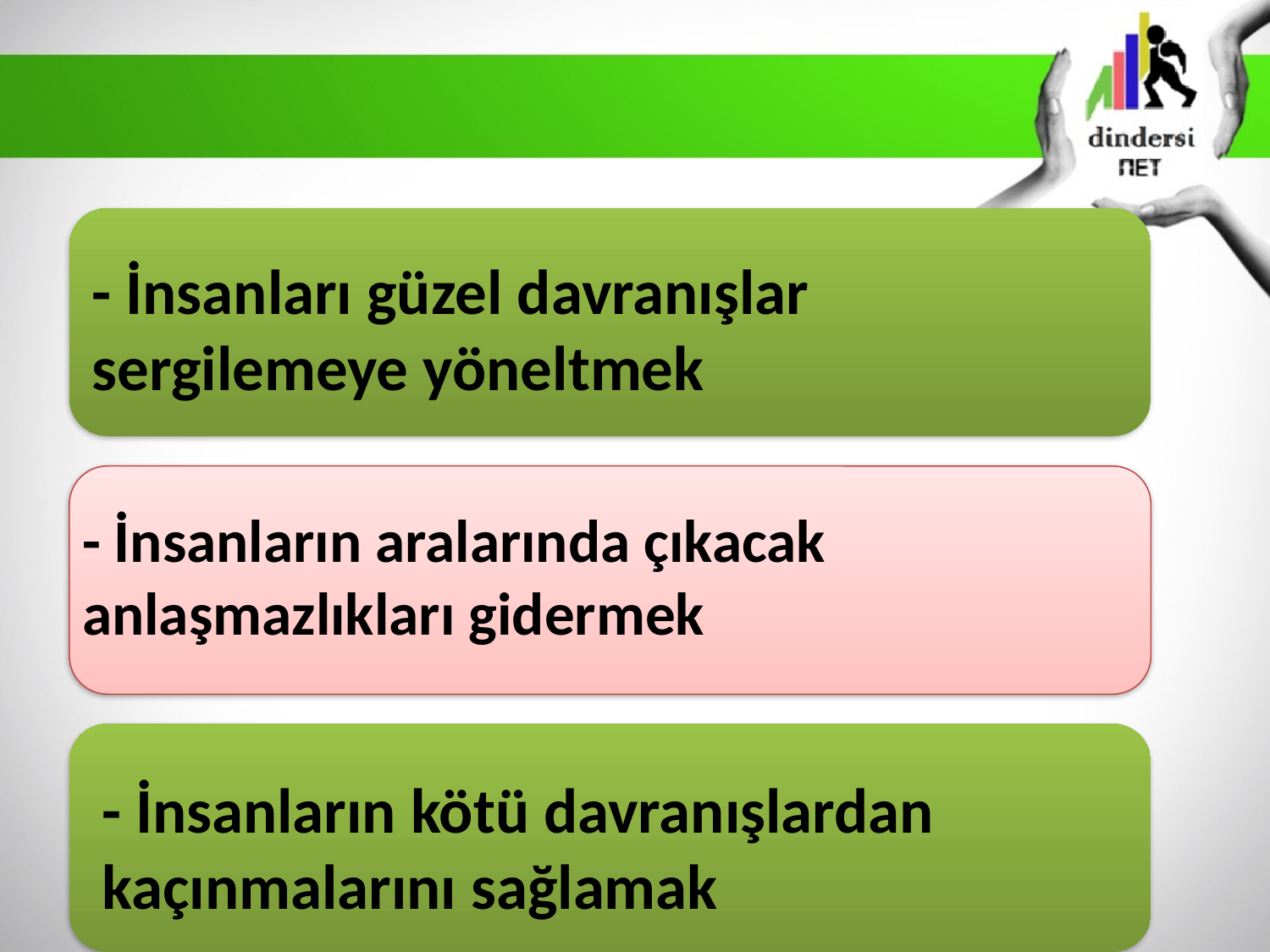

# - İnsanları güzel davranışlar sergilemeye yöneltmek

- İnsanların aralarında çıkacak anlaşmazlıkları gidermek

- İnsanların kötü davranışlardan kaçınmalarını sağlamak